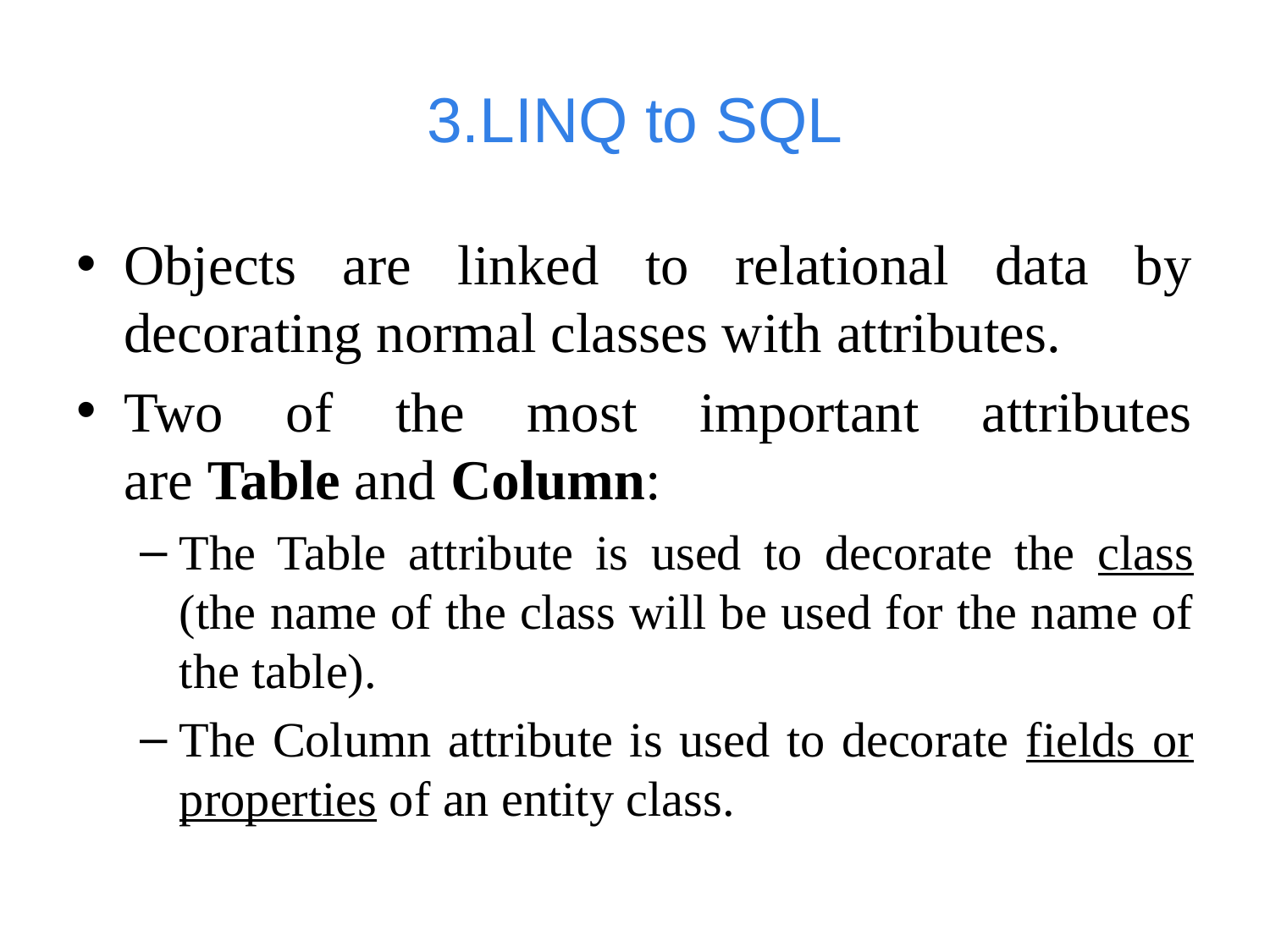

# 3.LINQ to SQL
Objects are linked to relational data by decorating normal classes with attributes.
Two of the most important attributes are Table and Column:
The Table attribute is used to decorate the class (the name of the class will be used for the name of the table).
The Column attribute is used to decorate fields or properties of an entity class.